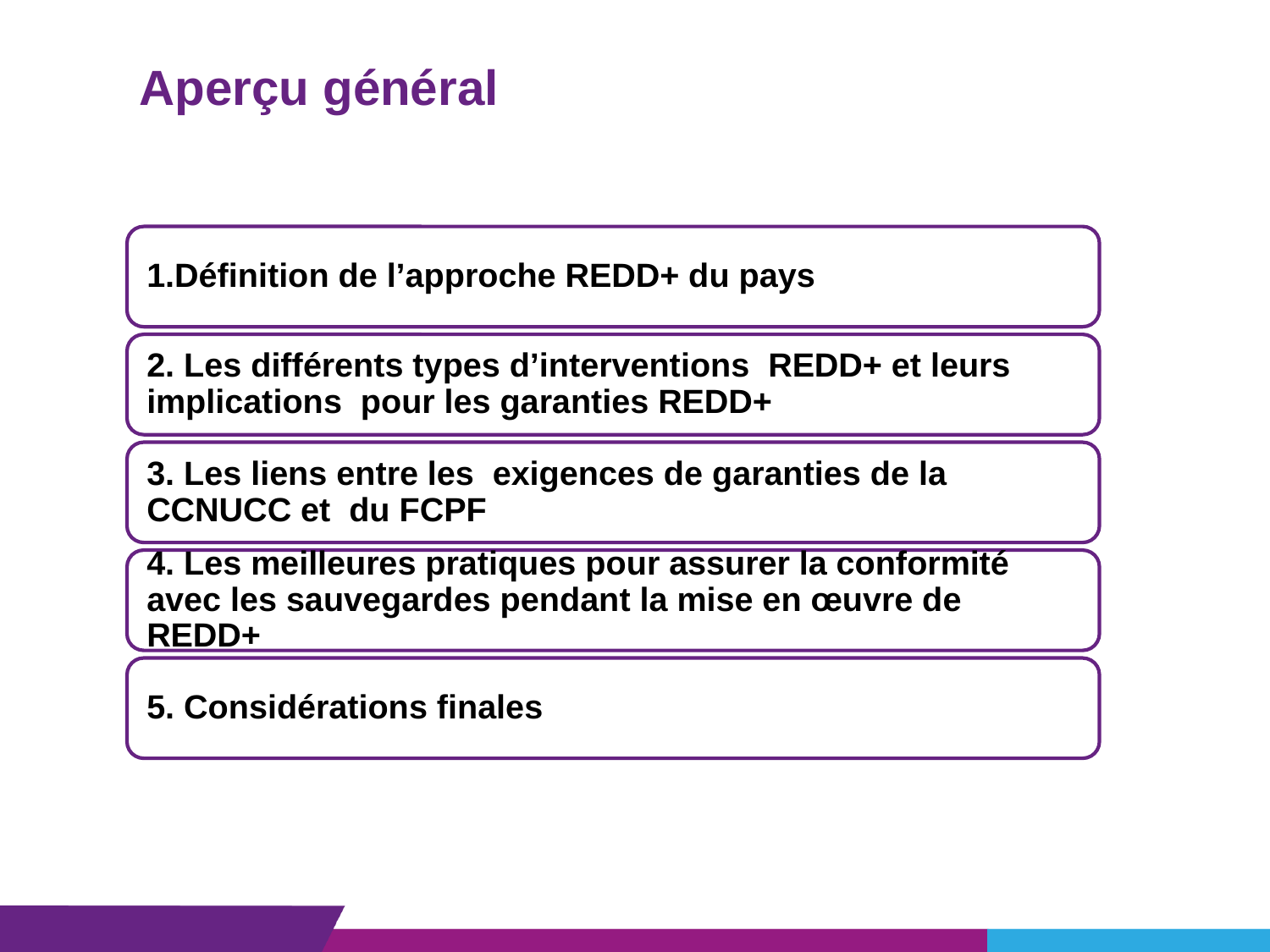

Aperçu général
1.Définition de l’approche REDD+ du pays
2. Les différents types d’interventions  REDD+ et leurs  implications  pour les garanties REDD+
3. Les liens entre les  exigences de garanties de la CCNUCC et  du FCPF
4. Les meilleures pratiques pour assurer la conformité  avec les sauvegardes pendant la mise en œuvre de REDD+
5. Considérations finales